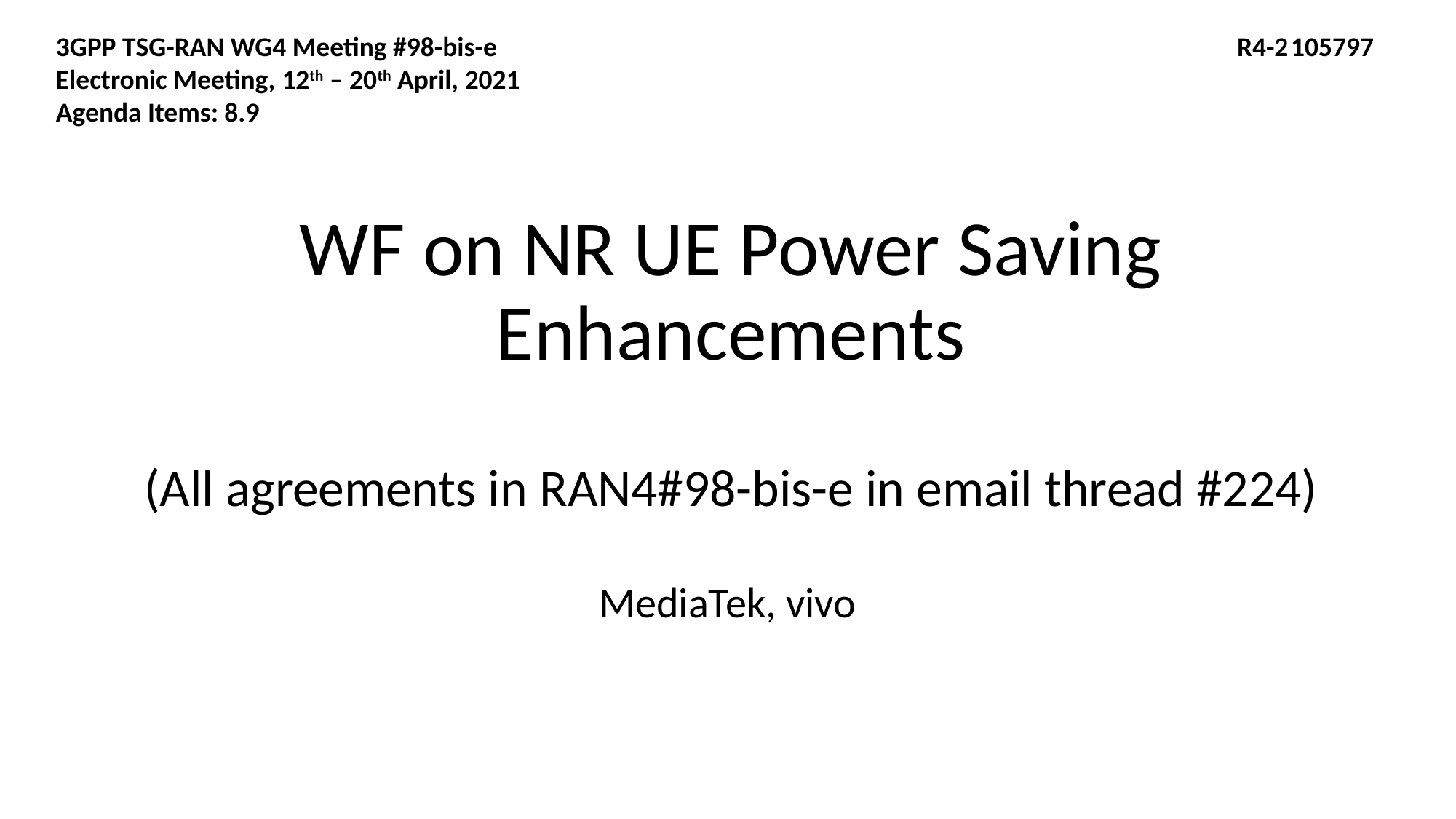

3GPP TSG-RAN WG4 Meeting #98-bis-e                                                                                                                        R4-2105797
Electronic Meeting, 12th – 20th April, 2021
Agenda Items: 8.9
# WF on NR UE Power Saving Enhancements (All agreements in RAN4#98-bis-e in email thread #224)
MediaTek, vivo